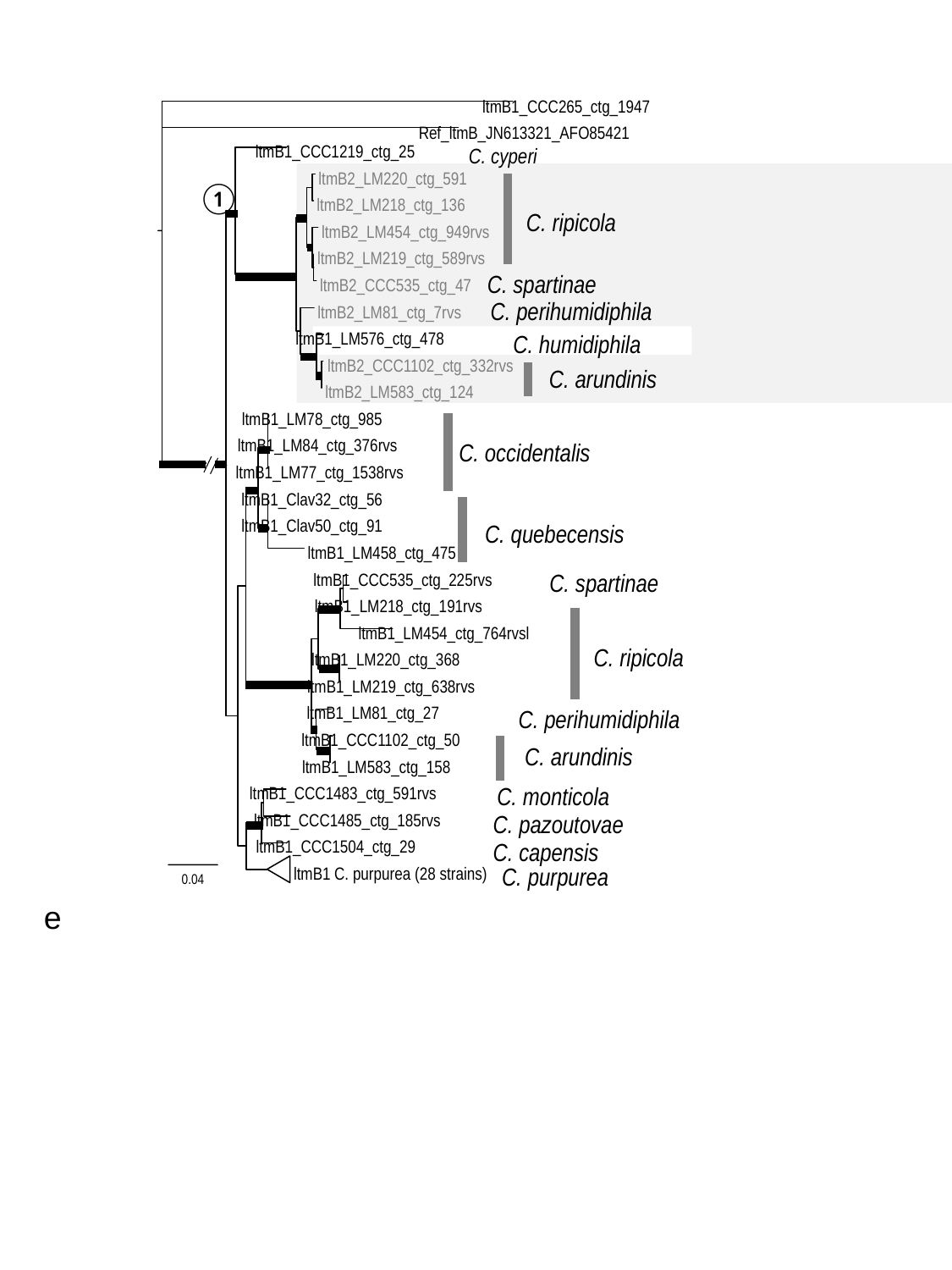

ltmB1_CCC265_ctg_1947

Ref_ltmB_JN613321_AFO85421

ltmB1_CCC1219_ctg_25

ltmB2_LM220_ctg_591

ltmB2_LM218_ctg_136

ltmB2_LM454_ctg_949rvs

ltmB2_LM219_ctg_589rvs

ltmB2_CCC535_ctg_47

ltmB2_LM81_ctg_7rvs

ltmB1_LM576_ctg_478

ltmB2_CCC1102_ctg_332rvs

ltmB2_LM583_ctg_124
ltmB1_LM78_ctg_985

ltmB1_LM84_ctg_376rvs

ltmB1_LM77_ctg_1538rvs

ltmB1_Clav32_ctg_56

ltmB1_Clav50_ctg_91

ltmB1_LM458_ctg_475
ltmB1_CCC535_ctg_225rvs

ltmB1_LM218_ctg_191rvs

ltmB1_LM454_ctg_764rvsl

ltmB1_LM220_ctg_368

ltmB1_LM219_ctg_638rvs

ltmB1_LM81_ctg_27

ltmB1_CCC1102_ctg_50

ltmB1_LM583_ctg_158
ltmB1_CCC1483_ctg_591rvs

ltmB1_CCC1485_ctg_185rvs

ltmB1_CCC1504_ctg_29

ltmB1 C. purpurea (28 strains)
C. cyperi

C. ripicola
①

C. spartinae

C. perihumidiphila

C. humidiphila

C. arundinis

C. occidentalis

C. quebecensis

C. spartinae

C. ripicola

C. perihumidiphila

C. arundinis

C. monticola
C. pazoutovae

C. capensis
C. purpurea

0.04
e